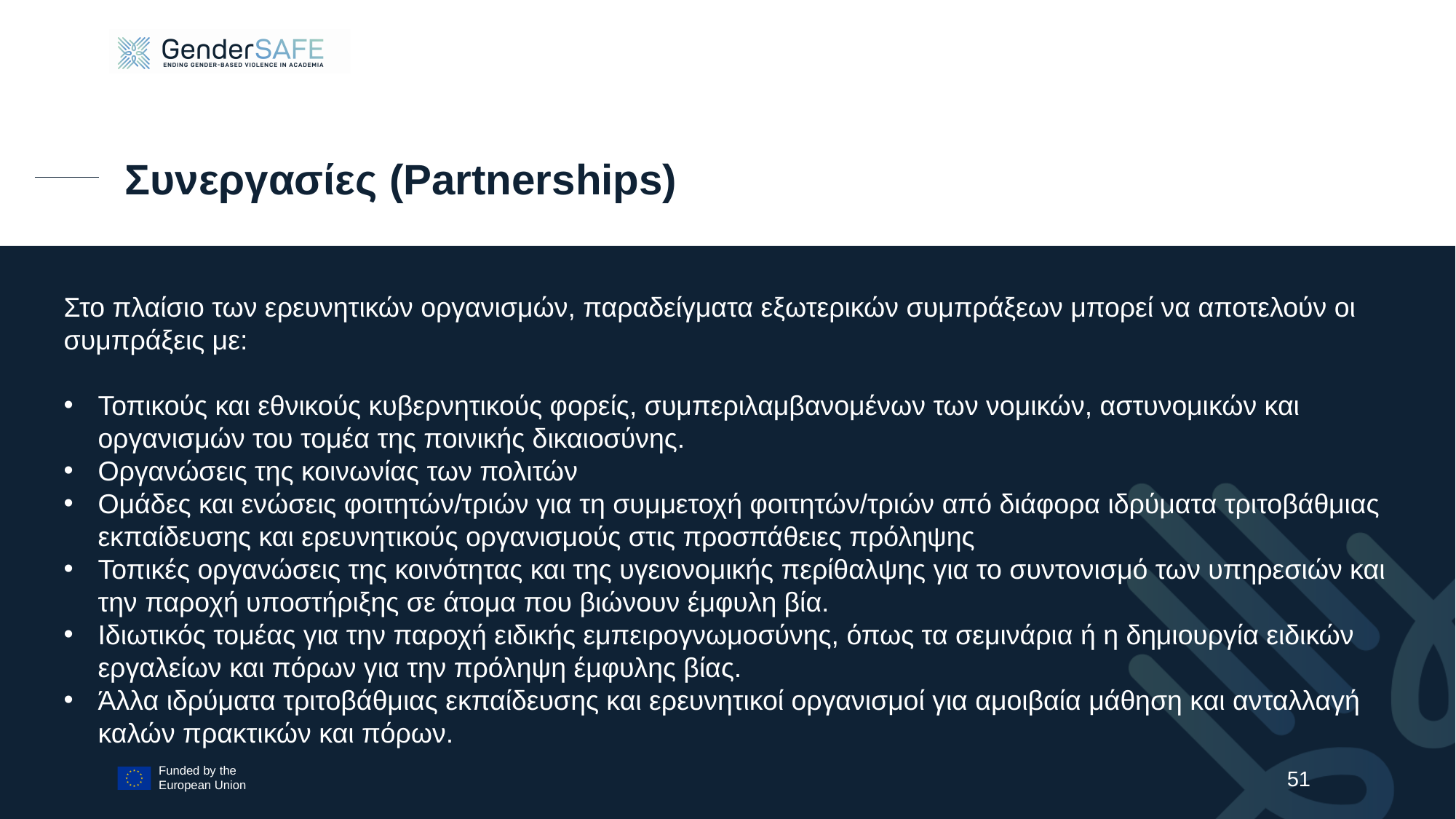

# Συνεργασίες (Partnerships)
Στο πλαίσιο των ερευνητικών οργανισμών, παραδείγματα εξωτερικών συμπράξεων μπορεί να αποτελούν οι συμπράξεις με:

Τοπικούς και εθνικούς κυβερνητικούς φορείς, συμπεριλαμβανομένων των νομικών, αστυνομικών και οργανισμών του τομέα της ποινικής δικαιοσύνης.
Οργανώσεις της κοινωνίας των πολιτών
Ομάδες και ενώσεις φοιτητών/τριών για τη συμμετοχή φοιτητών/τριών από διάφορα ιδρύματα τριτοβάθμιας εκπαίδευσης και ερευνητικούς οργανισμούς στις προσπάθειες πρόληψης
Τοπικές οργανώσεις της κοινότητας και της υγειονομικής περίθαλψης για το συντονισμό των υπηρεσιών και την παροχή υποστήριξης σε άτομα που βιώνουν έμφυλη βία.
Ιδιωτικός τομέας για την παροχή ειδικής εμπειρογνωμοσύνης, όπως τα σεμινάρια ή η δημιουργία ειδικών εργαλείων και πόρων για την πρόληψη έμφυλης βίας.
Άλλα ιδρύματα τριτοβάθμιας εκπαίδευσης και ερευνητικοί οργανισμοί για αμοιβαία μάθηση και ανταλλαγή καλών πρακτικών και πόρων.